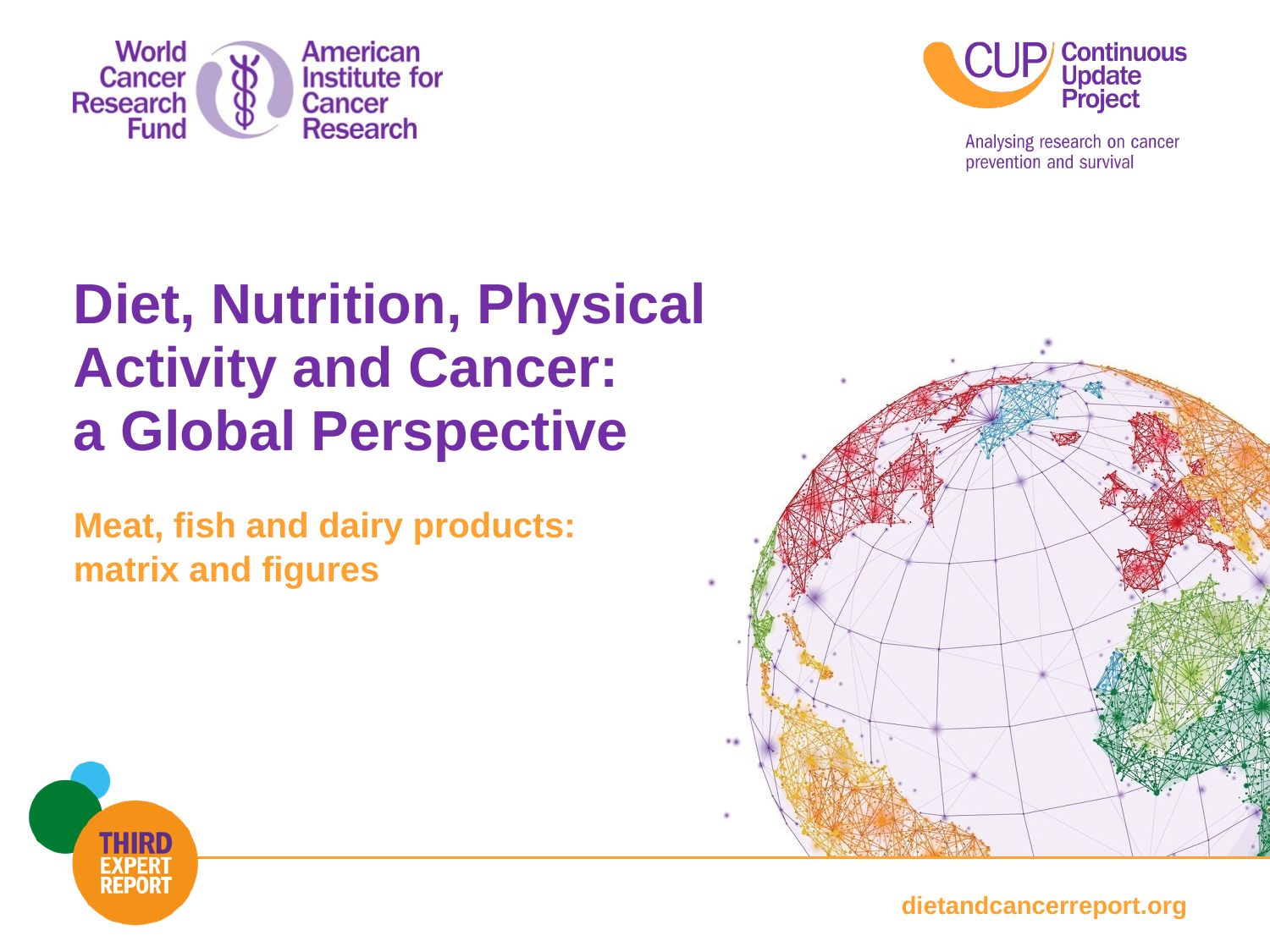

Meat, fish and dairy products:
matrix and figures